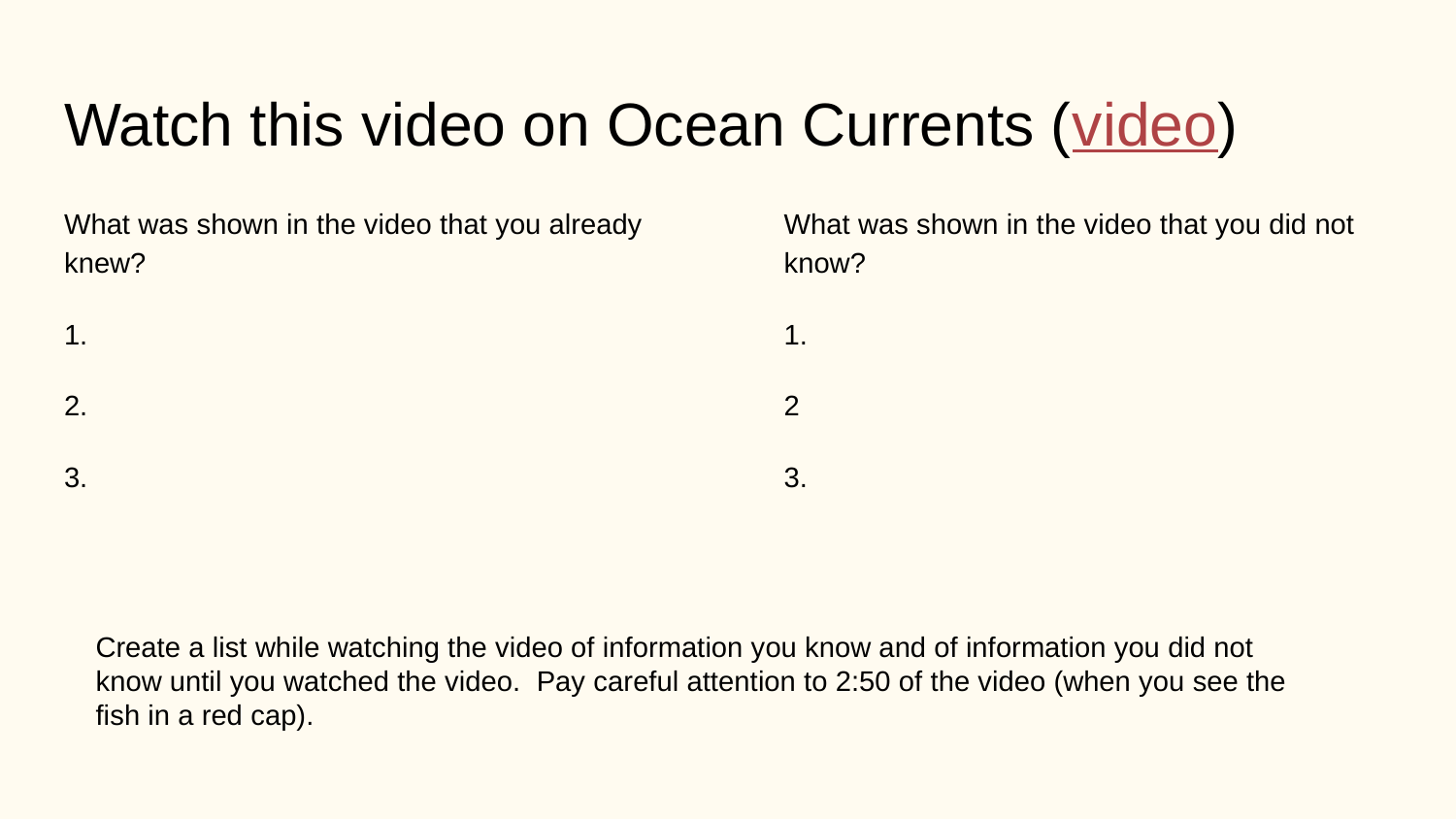

# Watch this video on Ocean Currents (video)
What was shown in the video that you already knew?
1.
2.
3.

What was shown in the video that you did not know?
1.
2
3.

Create a list while watching the video of information you know and of information you did not know until you watched the video.  Pay careful attention to 2:50 of the video (when you see the fish in a red cap).